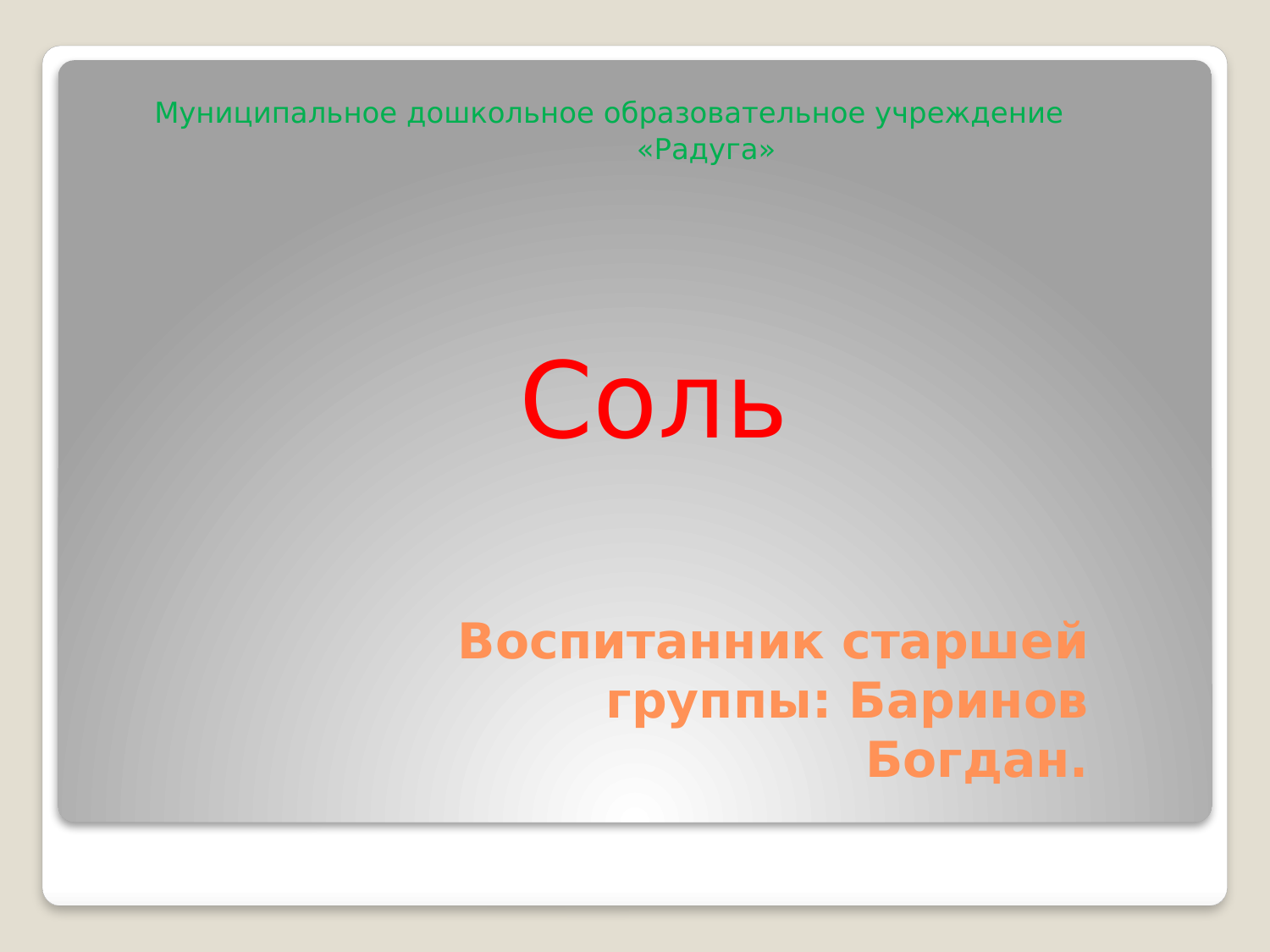

Муниципальное дошкольное образовательное учреждение
           «Радуга»

Соль
# Воспитанник старшей группы: Баринов Богдан.